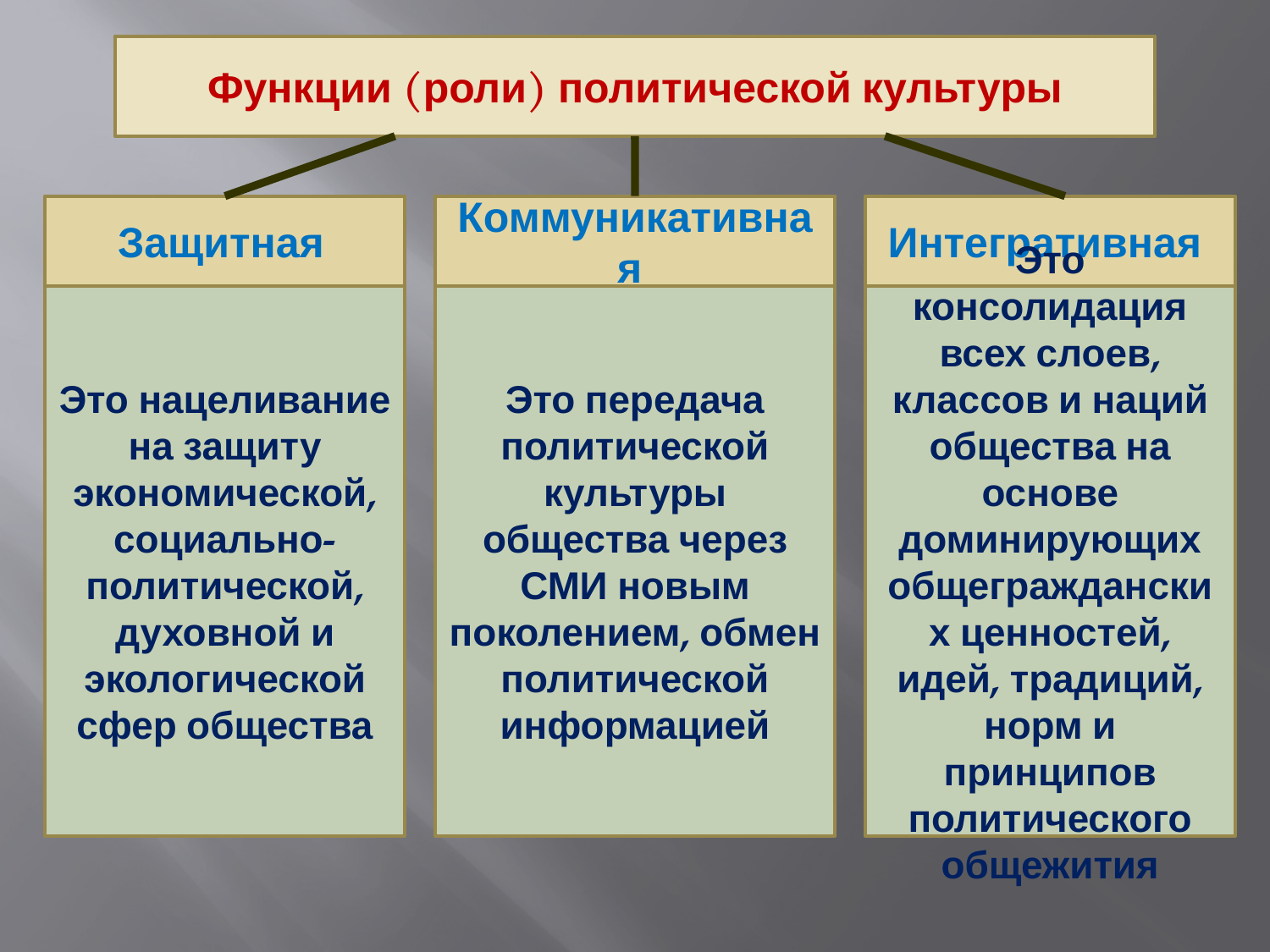

Функции (роли) политической культуры
Защитная
Коммуникативная
Интегративная
Это нацеливание на защиту экономической, социально-политической, духовной и экологической сфер общества
Это передача политической культуры общества через СМИ новым поколением, обмен политической информацией
Это консолидация всех слоев, классов и наций общества на основе доминирующих общегражданских ценностей, идей, традиций, норм и принципов политического общежития